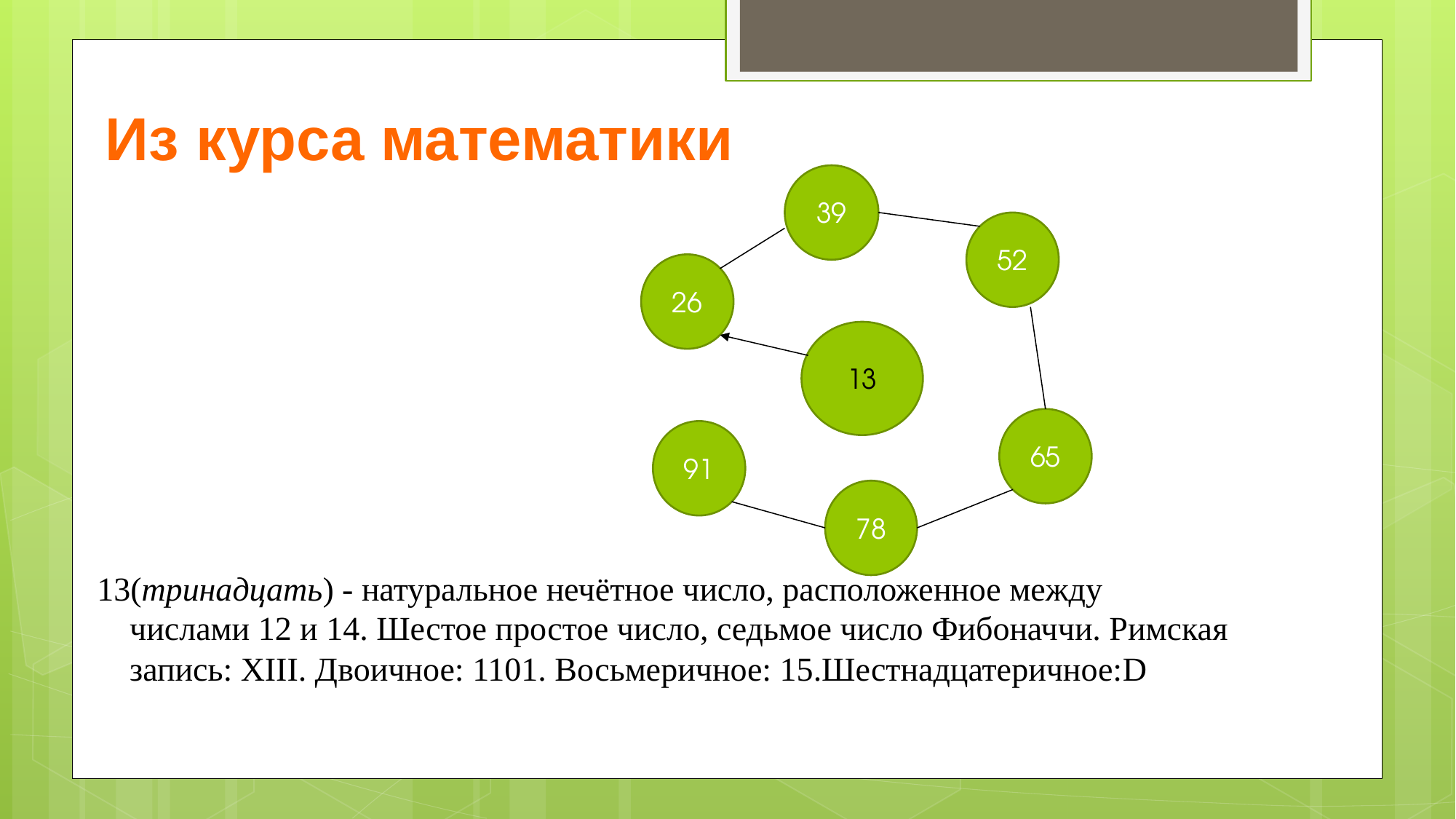

# Из курса математики
39
52
26
13
65
91
78
13(тринадцать) - натуральное нечётное число, расположенное между числами 12 и 14. Шестое простое число, седьмое число Фибоначчи. Римская запись: XIII. Двоичное: 1101. Восьмеричное: 15.Шестнадцатеричное:D